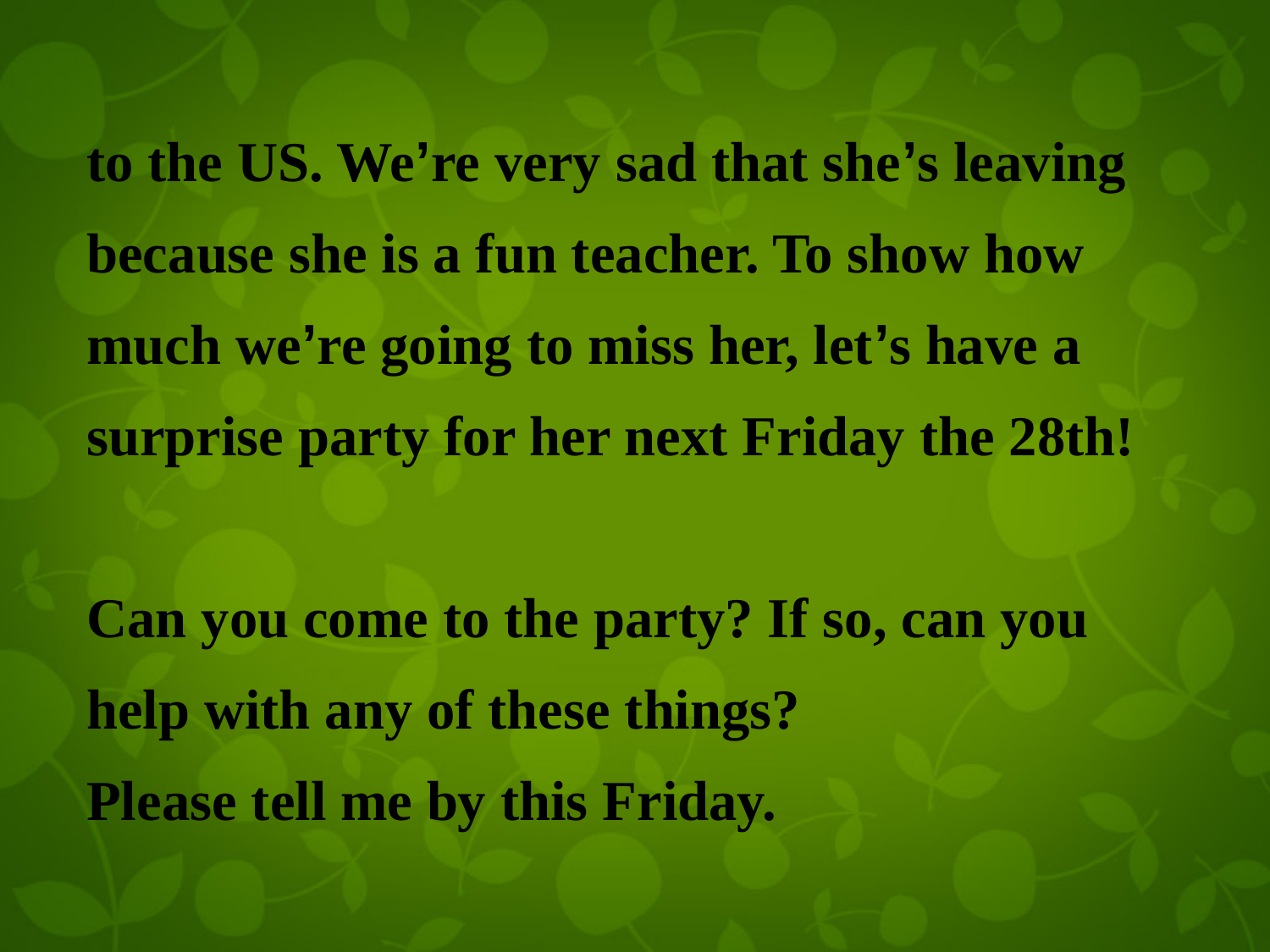

to the US. We’re very sad that she’s leaving because she is a fun teacher. To show how much we’re going to miss her, let’s have a surprise party for her next Friday the 28th!

Can you come to the party? If so, can you help with any of these things?
Please tell me by this Friday.